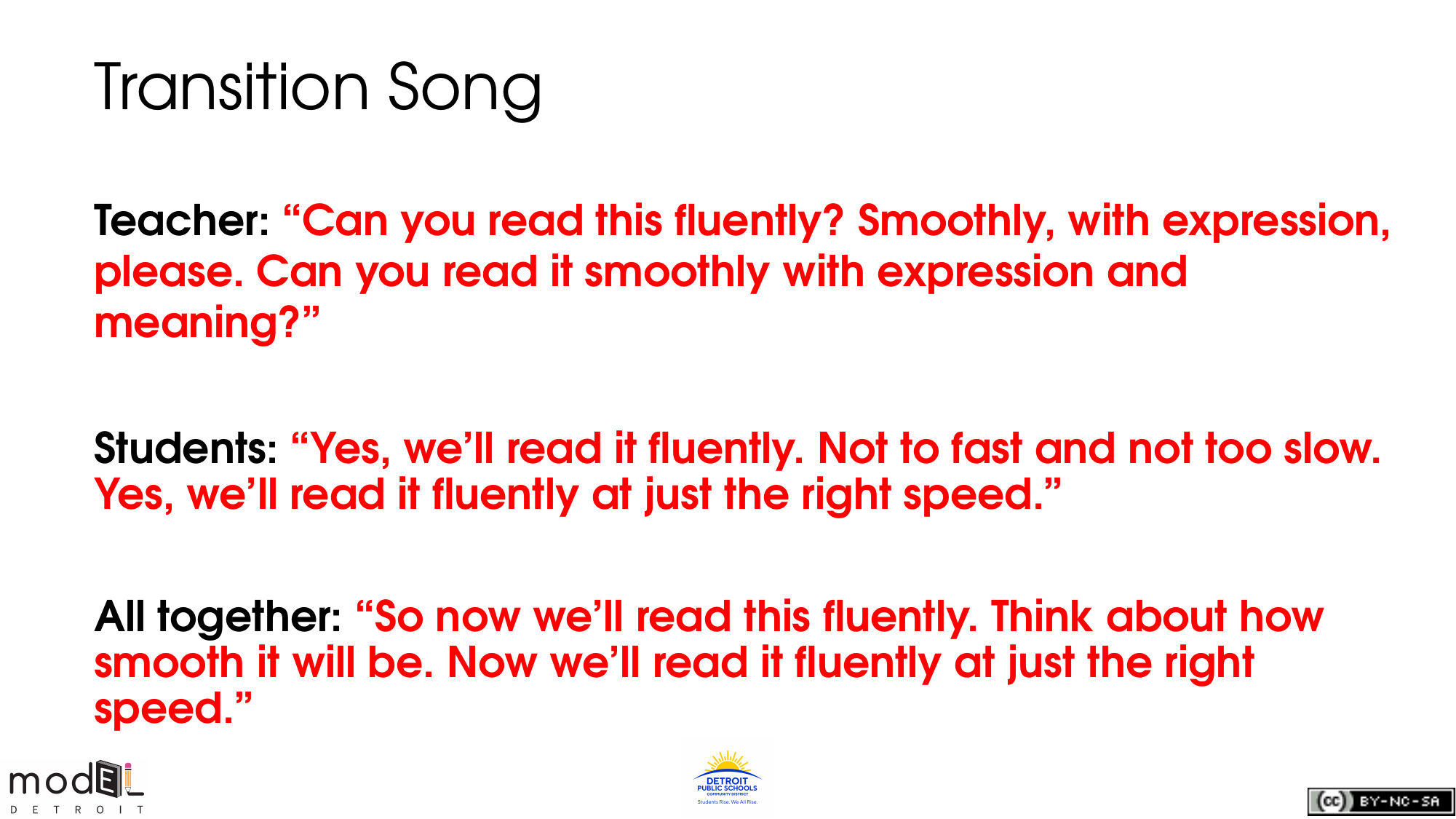

# Transition Song

Teacher: “Can you read this fluently? Smoothly, with expression, please. Can you read it smoothly with expression and meaning?”

Students: “Yes, we’ll read it fluently. Not to fast and not too slow. Yes, we’ll read it fluently at just the right speed.”

All together: “So now we’ll read this fluently. Think about how smooth it will be. Now we’ll read it fluently at just the right speed.”